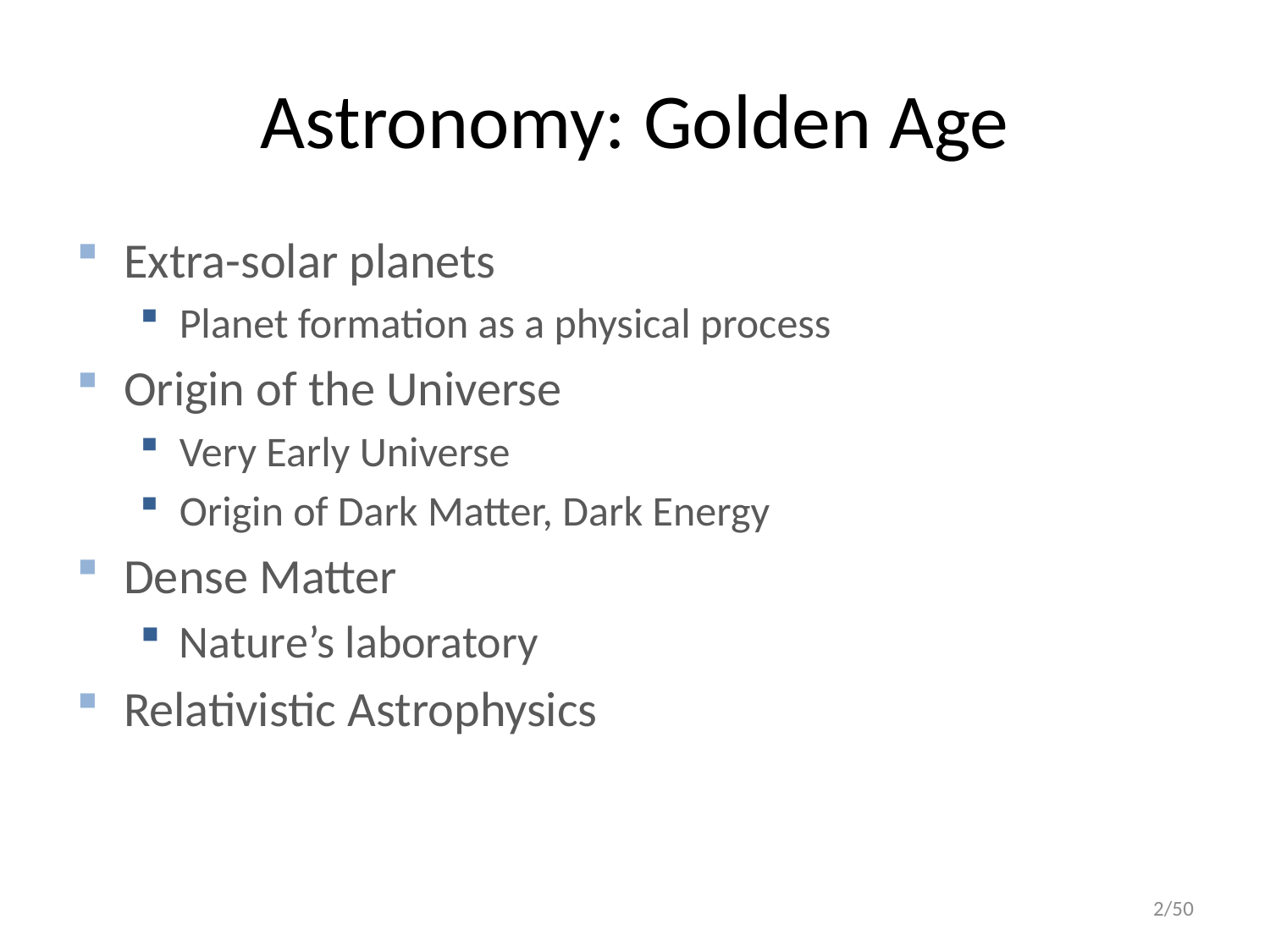

# Astronomy: Golden Age
Extra-solar planets
Planet formation as a physical process
Origin of the Universe
Very Early Universe
Origin of Dark Matter, Dark Energy
Dense Matter
Nature’s laboratory
Relativistic Astrophysics

2/50